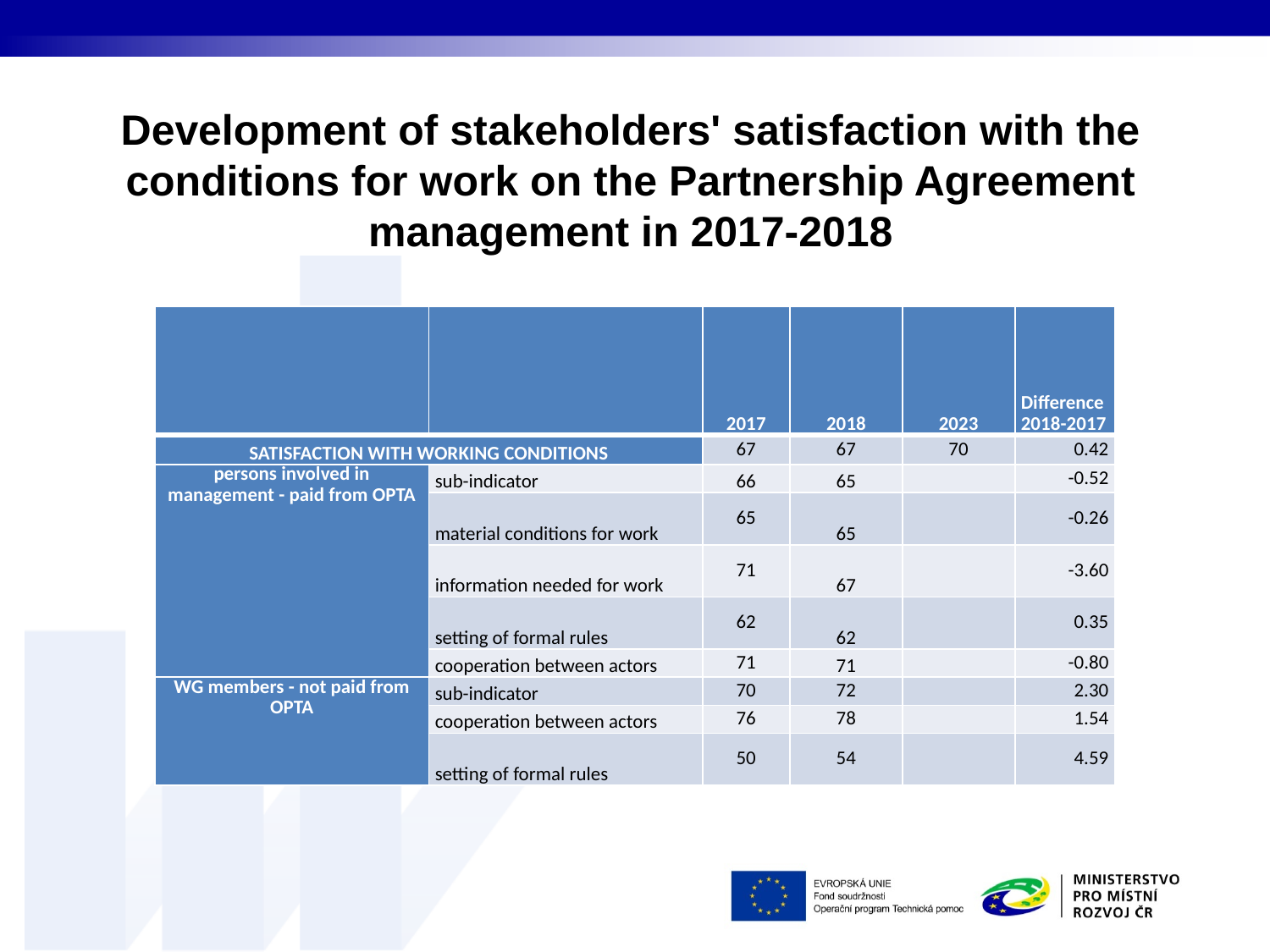

# Development of stakeholders' satisfaction with the conditions for work on the Partnership Agreement management in 2017-2018

|  |  | 2017 | 2018 | 2023 | Difference 2018-2017 |
| --- | --- | --- | --- | --- | --- |
| SATISFACTION WITH WORKING CONDITIONS |  | 67 | 67 | 70 | 0.42 |
| persons involved in management - paid from OPTA | sub-indicator | 66 | 65 |  | -0.52 |
|  | material conditions for work | 65 | 65 |  | -0.26 |
|  | information needed for work | 71 | 67 |  | -3.60 |
|  | setting of formal rules | 62 | 62 |  | 0.35 |
|  | cooperation between actors | 71 | 71 |  | -0.80 |
| WG members - not paid from OPTA | sub-indicator | 70 | 72 |  | 2.30 |
|  | cooperation between actors | 76 | 78 |  | 1.54 |
|  | setting of formal rules | 50 | 54 |  | 4.59 |